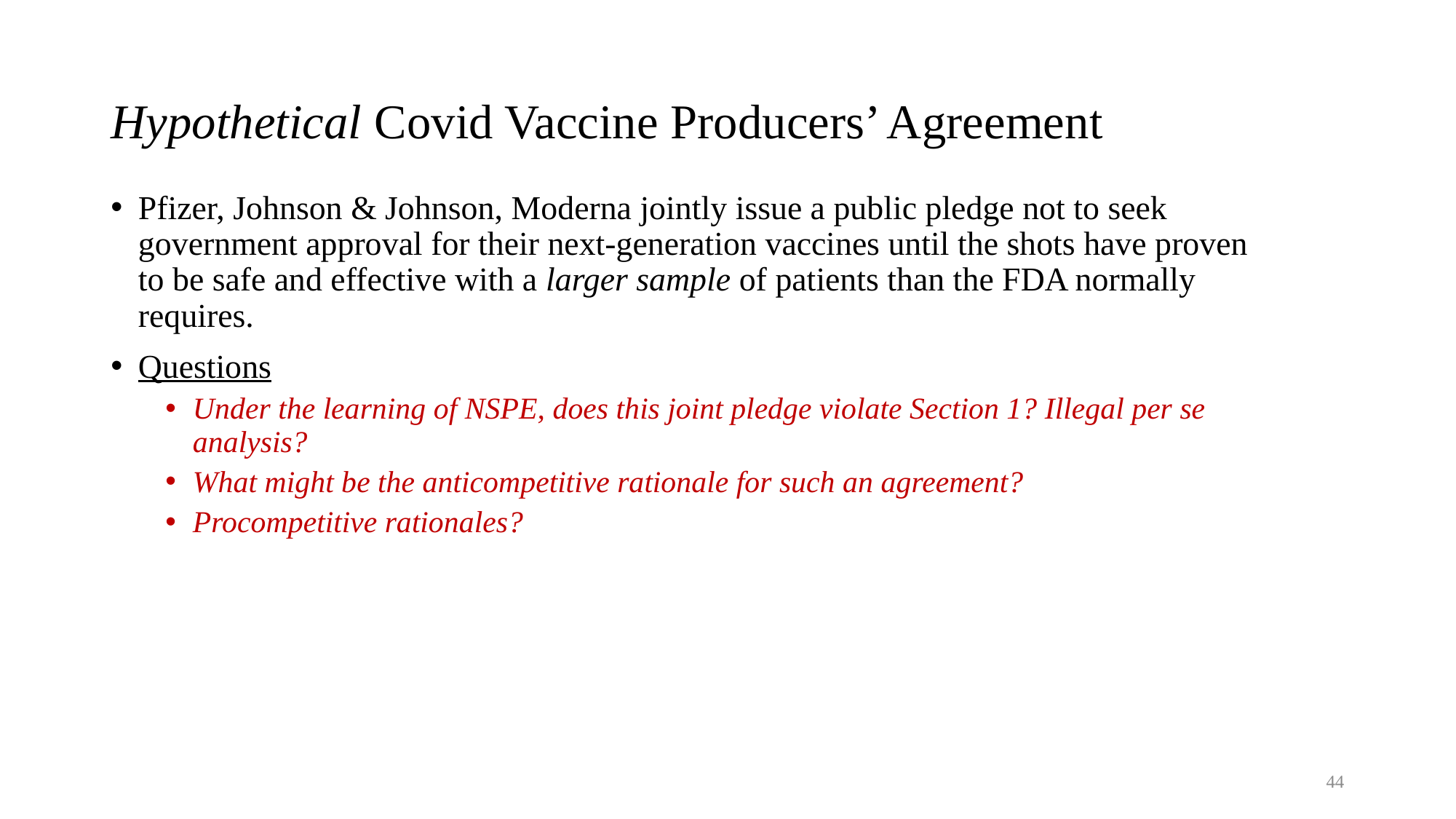

# Hypothetical Covid Vaccine Producers’ Agreement
Pfizer, Johnson & Johnson, Moderna jointly issue a public pledge not to seek government approval for their next-generation vaccines until the shots have proven to be safe and effective with a larger sample of patients than the FDA normally requires.
Questions
Under the learning of NSPE, does this joint pledge violate Section 1? Illegal per se analysis?
What might be the anticompetitive rationale for such an agreement?
Procompetitive rationales?
44